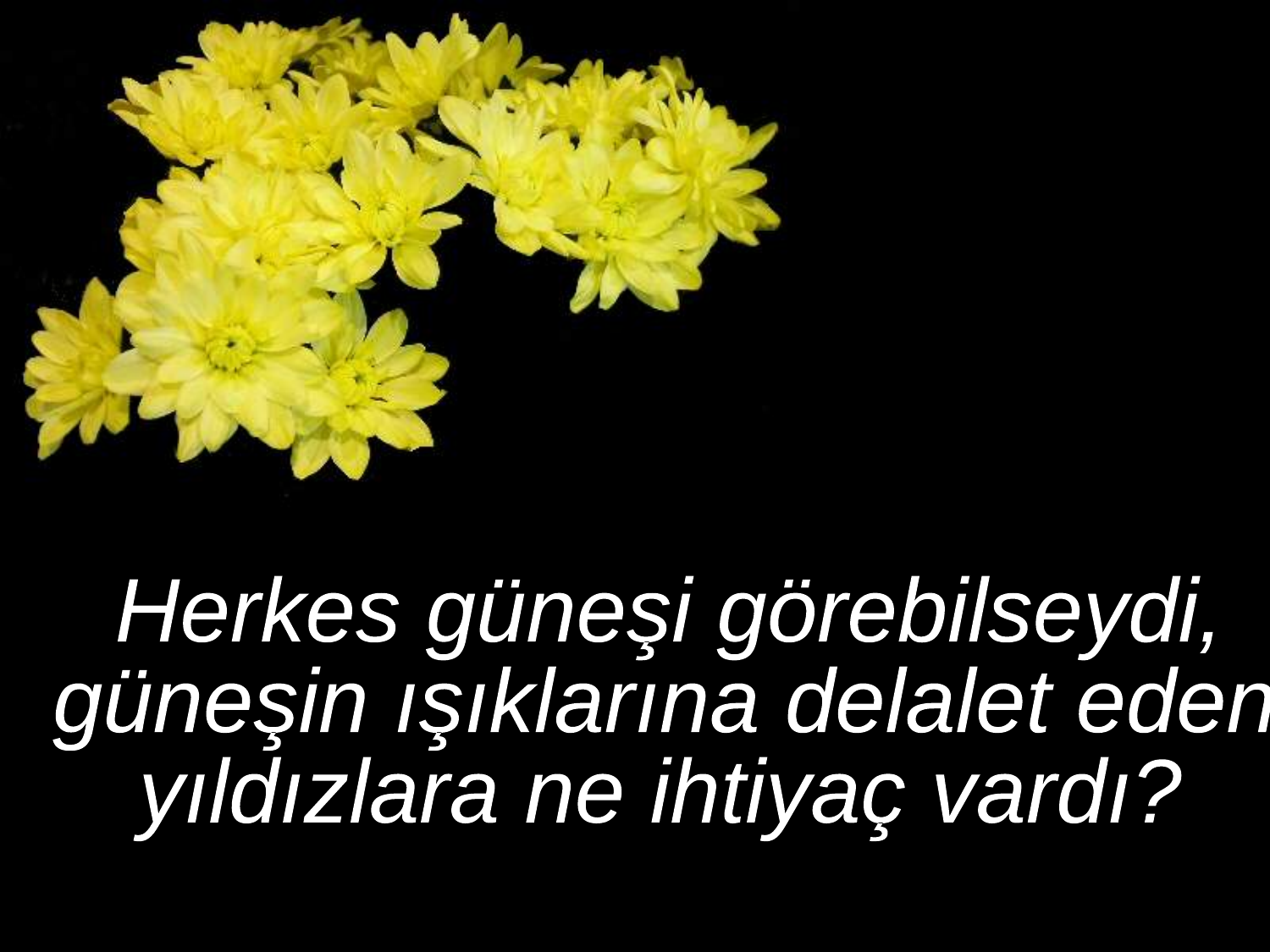

Herkes güneşi görebilseydi,
güneşin ışıklarına delalet eden
yıldızlara ne ihtiyaç vardı?